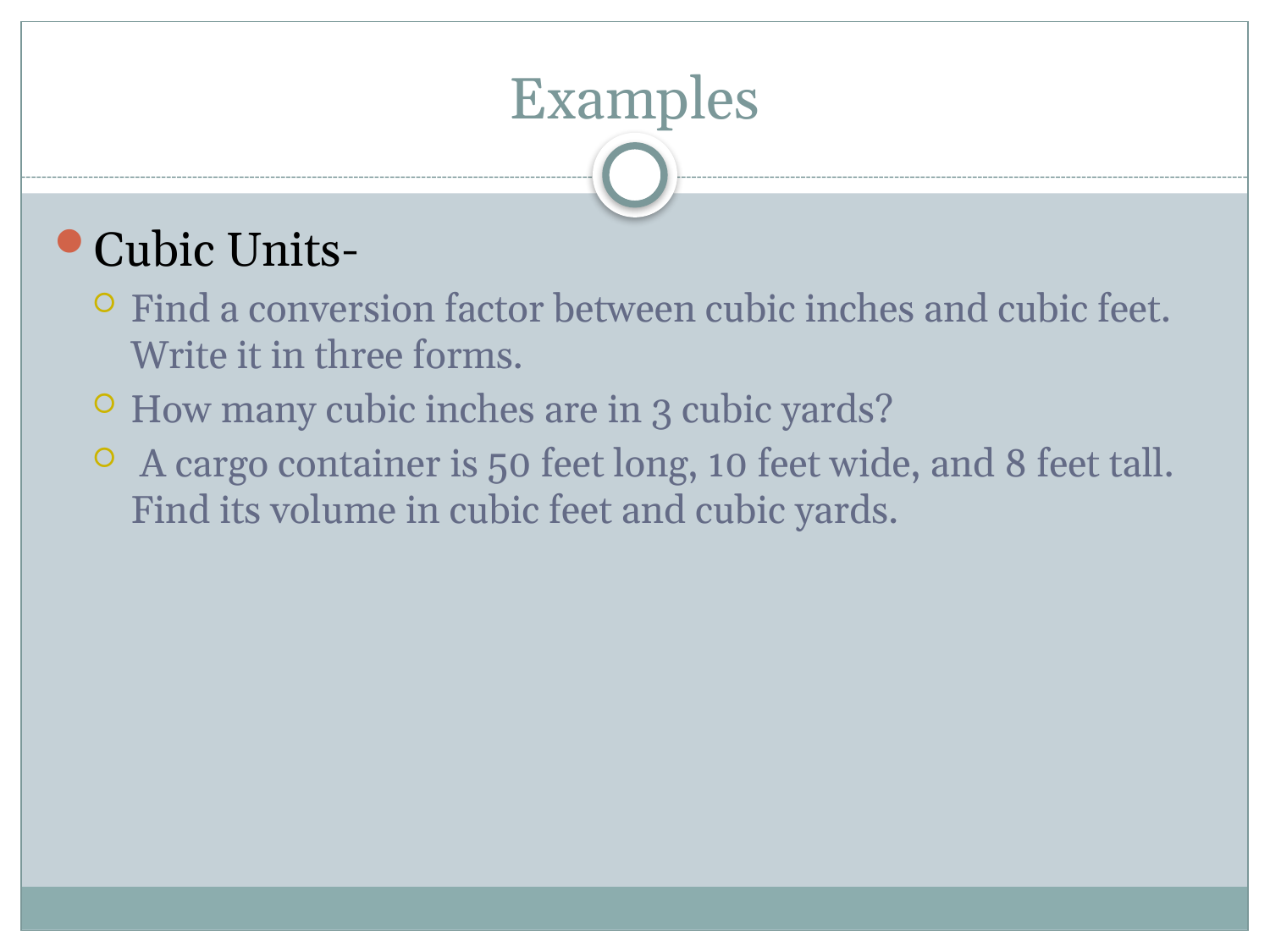

# Examples
Cubic Units-
Find a conversion factor between cubic inches and cubic feet.  Write it in three forms.
How many cubic inches are in 3 cubic yards?
 A cargo container is 50 feet long, 10 feet wide, and 8 feet tall.  Find its volume in cubic feet and cubic yards.